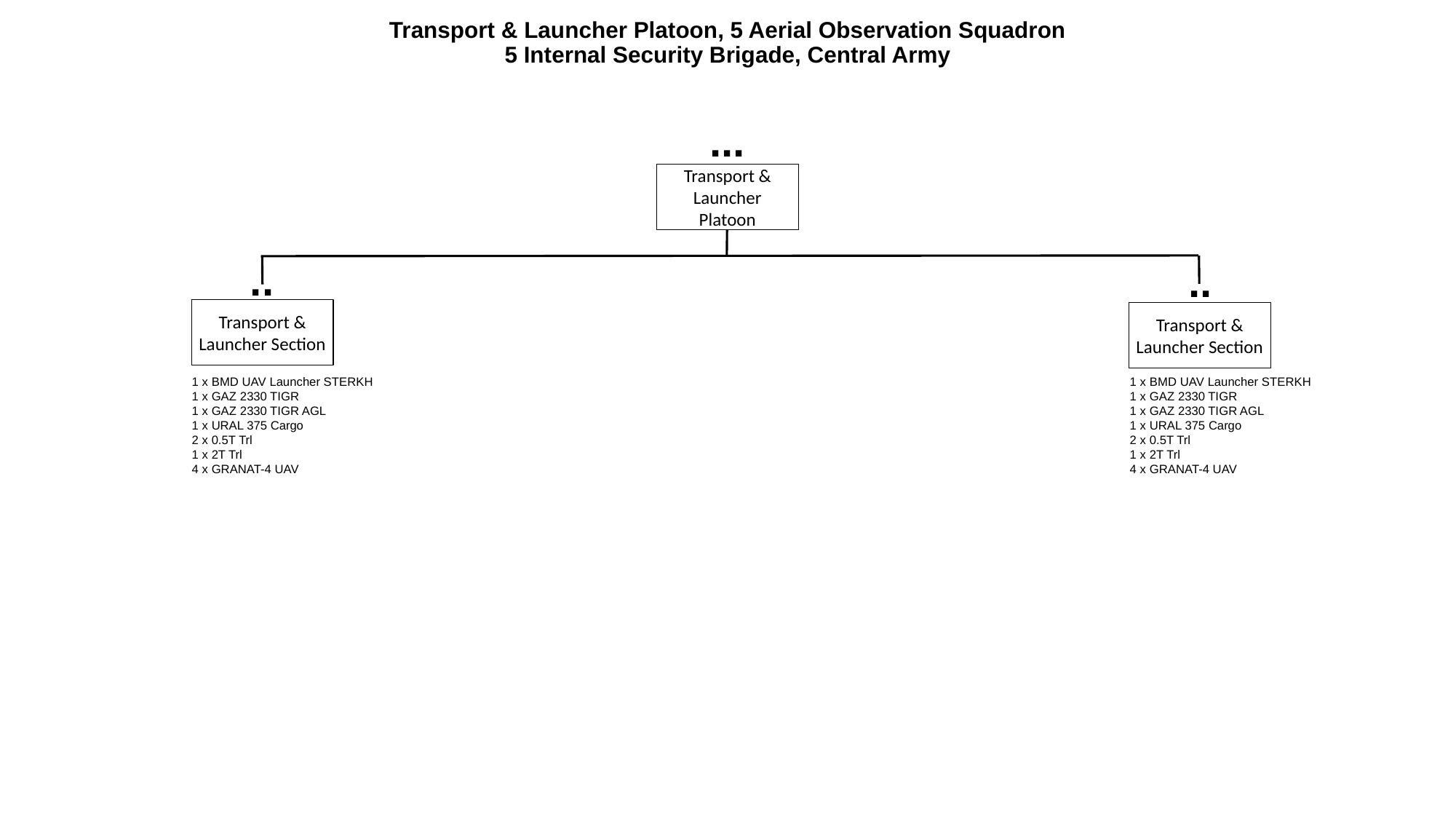

# Transport & Launcher Platoon, 5 Aerial Observation Squadron 5 Internal Security Brigade, Central Army
...
Transport & Launcher
Platoon
..
..
Transport & Launcher Section
Transport & Launcher Section
1 x BMD UAV Launcher STERKH
1 x GAZ 2330 TIGR
1 x GAZ 2330 TIGR AGL
1 x URAL 375 Cargo
2 x 0.5T Trl
1 x 2T Trl
4 x GRANAT-4 UAV
1 x BMD UAV Launcher STERKH
1 x GAZ 2330 TIGR
1 x GAZ 2330 TIGR AGL
1 x URAL 375 Cargo
2 x 0.5T Trl
1 x 2T Trl
4 x GRANAT-4 UAV